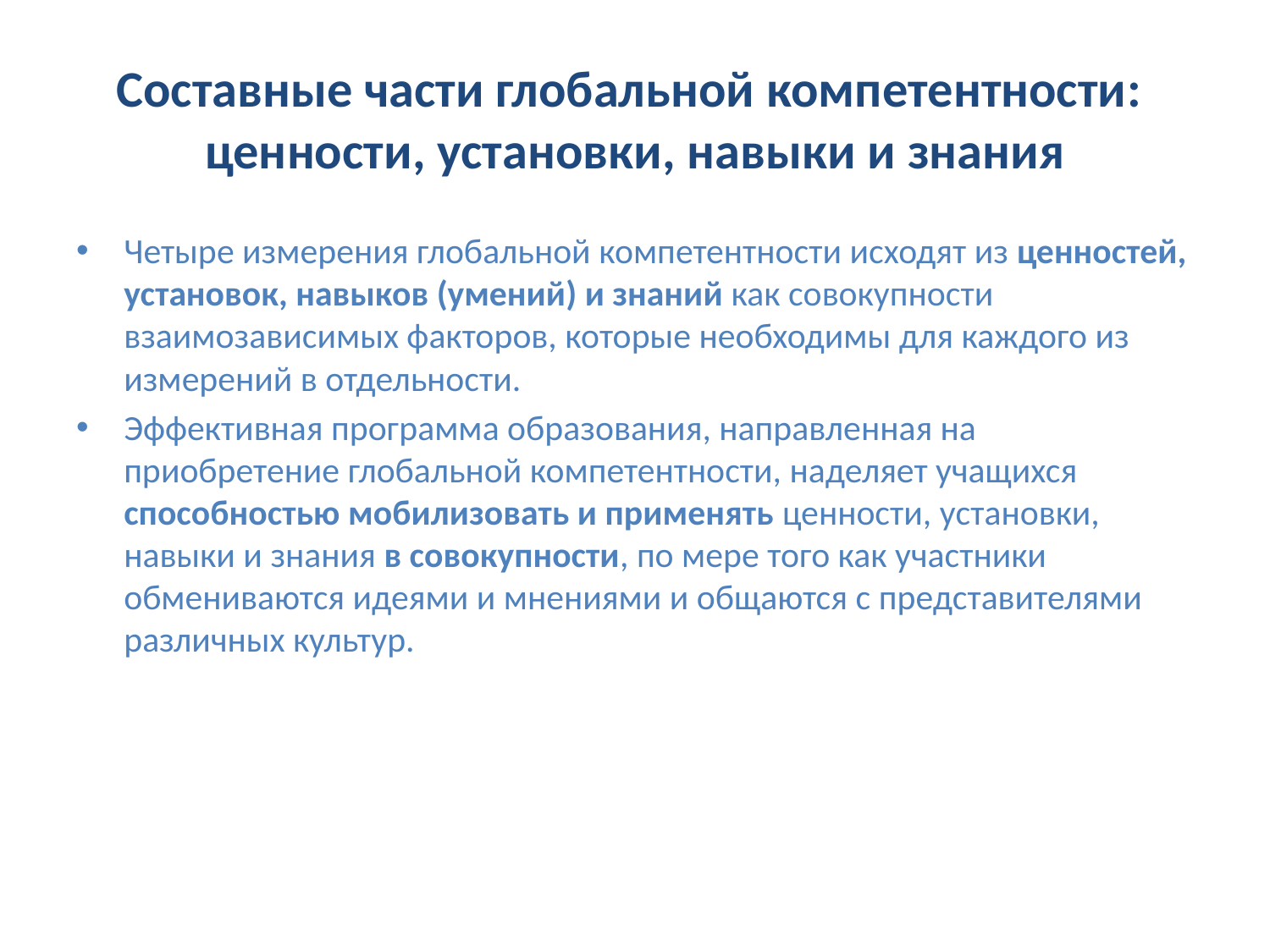

# Составные части глобальной компетентности: ценности, установки, навыки и знания
Четыре измерения глобальной компетентности исходят из ценностей, установок, навыков (умений) и знаний как совокупности взаимозависимых факторов, которые необходимы для каждого из измерений в отдельности.
Эффективная программа образования, направленная на приобретение глобальной компетентности, наделяет учащихся способностью мобилизовать и применять ценности, установки, навыки и знания в совокупности, по мере того как участники обмениваются идеями и мнениями и общаются с представителями различных культур.